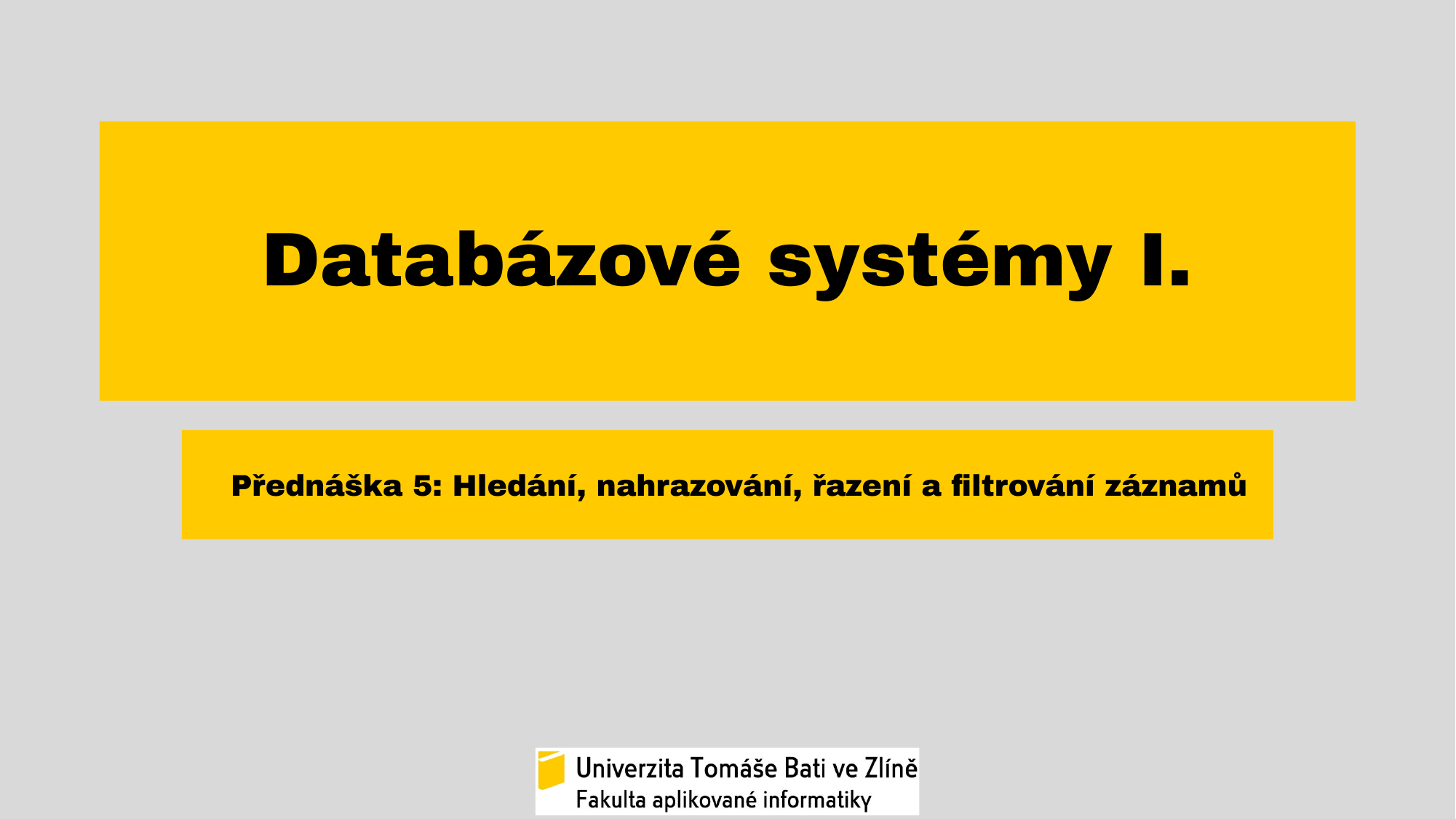

# Databázové systémy I.
Přednáška 5: Hledání, nahrazování, řazení a filtrování záznamů